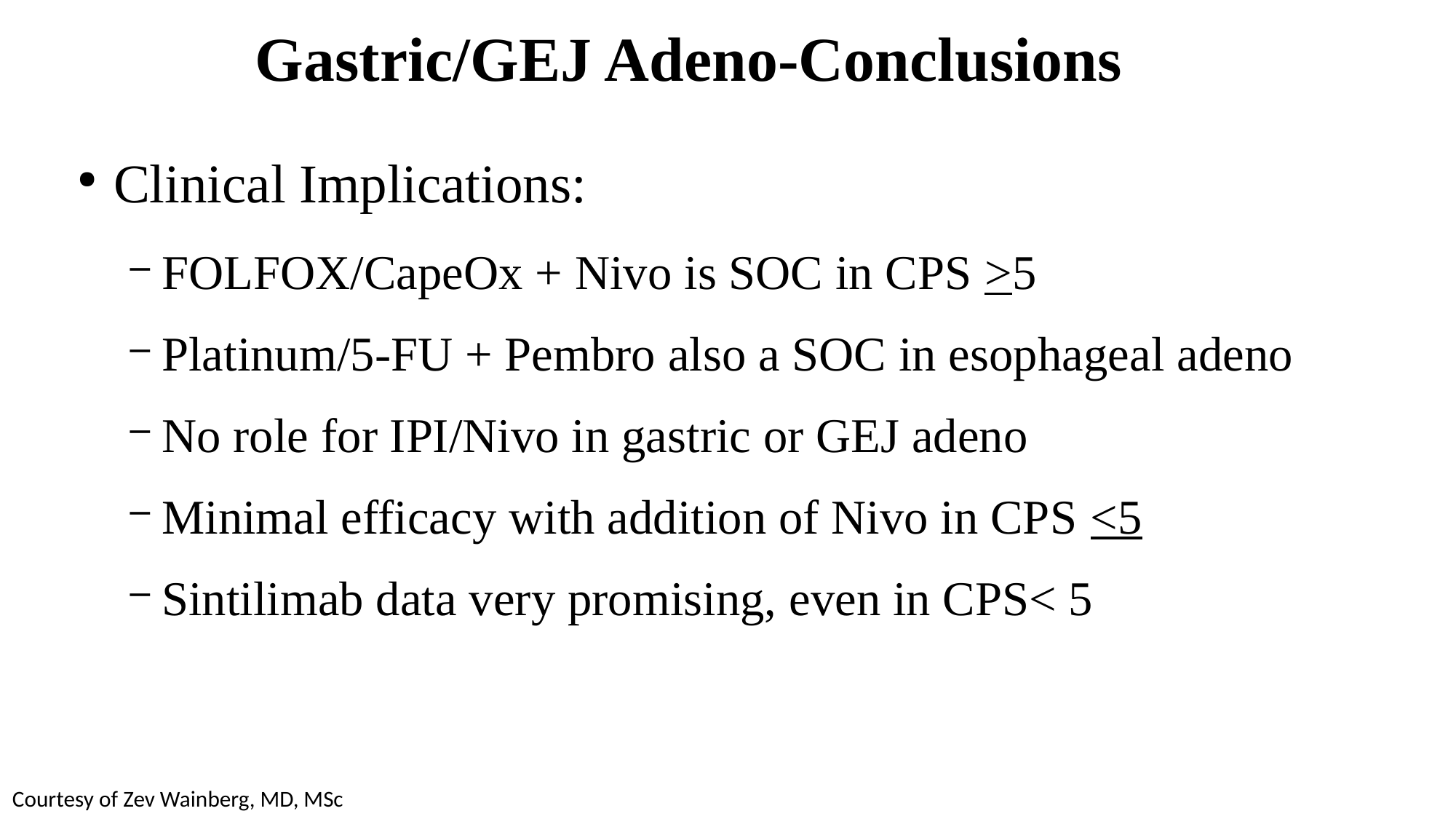

# Gastric/GEJ Adeno-Conclusions
Clinical Implications:
FOLFOX/CapeOx + Nivo is SOC in CPS >5
Platinum/5-FU + Pembro also a SOC in esophageal adeno
No role for IPI/Nivo in gastric or GEJ adeno
Minimal efficacy with addition of Nivo in CPS <5
Sintilimab data very promising, even in CPS< 5

Courtesy of Zev Wainberg, MD, MSc